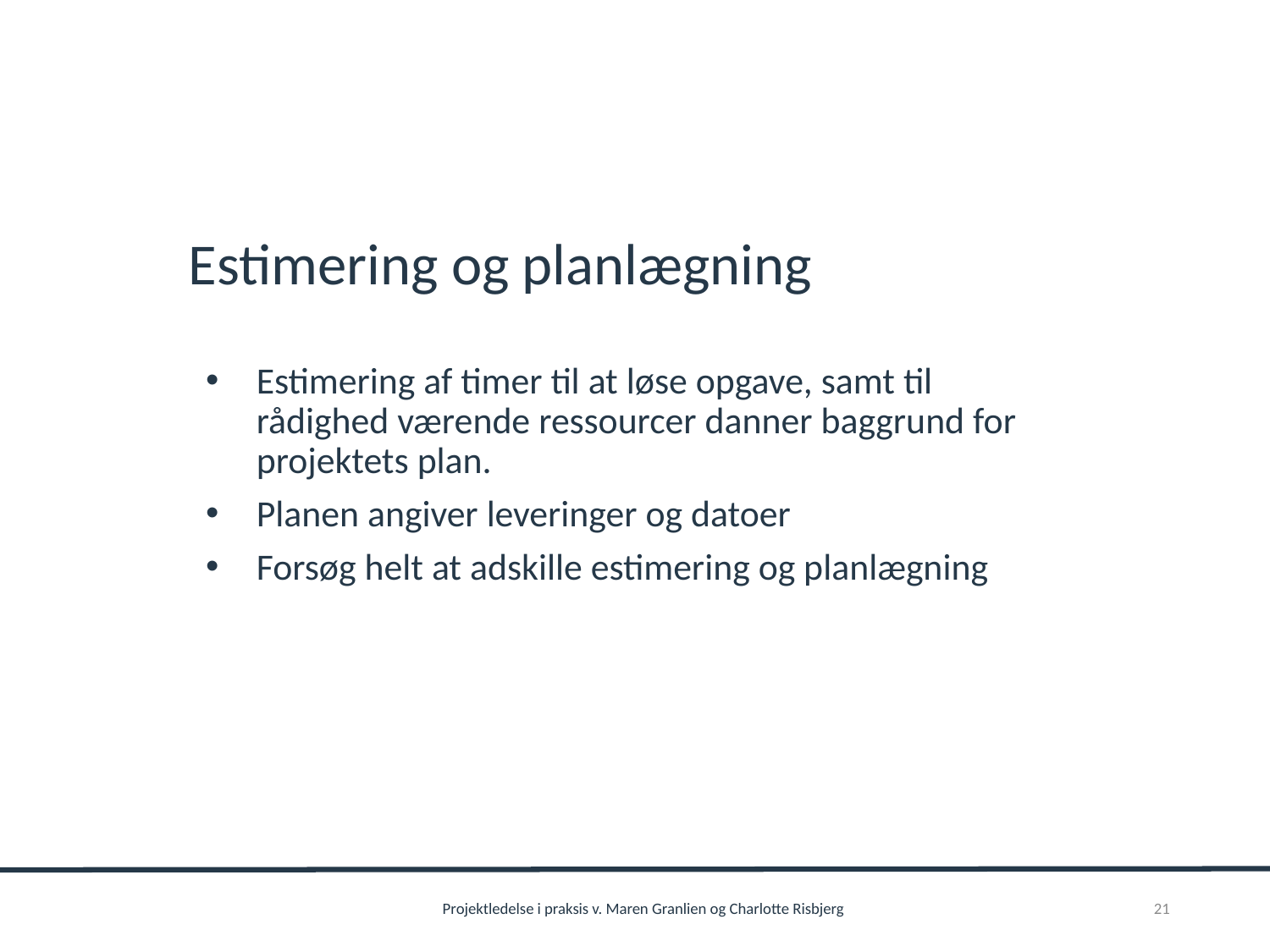

# Estimering og planlægning
Estimering af timer til at løse opgave, samt til rådighed værende ressourcer danner baggrund for projektets plan.
Planen angiver leveringer og datoer
Forsøg helt at adskille estimering og planlægning
Projektledelse i praksis v. Maren Granlien og Charlotte Risbjerg
21